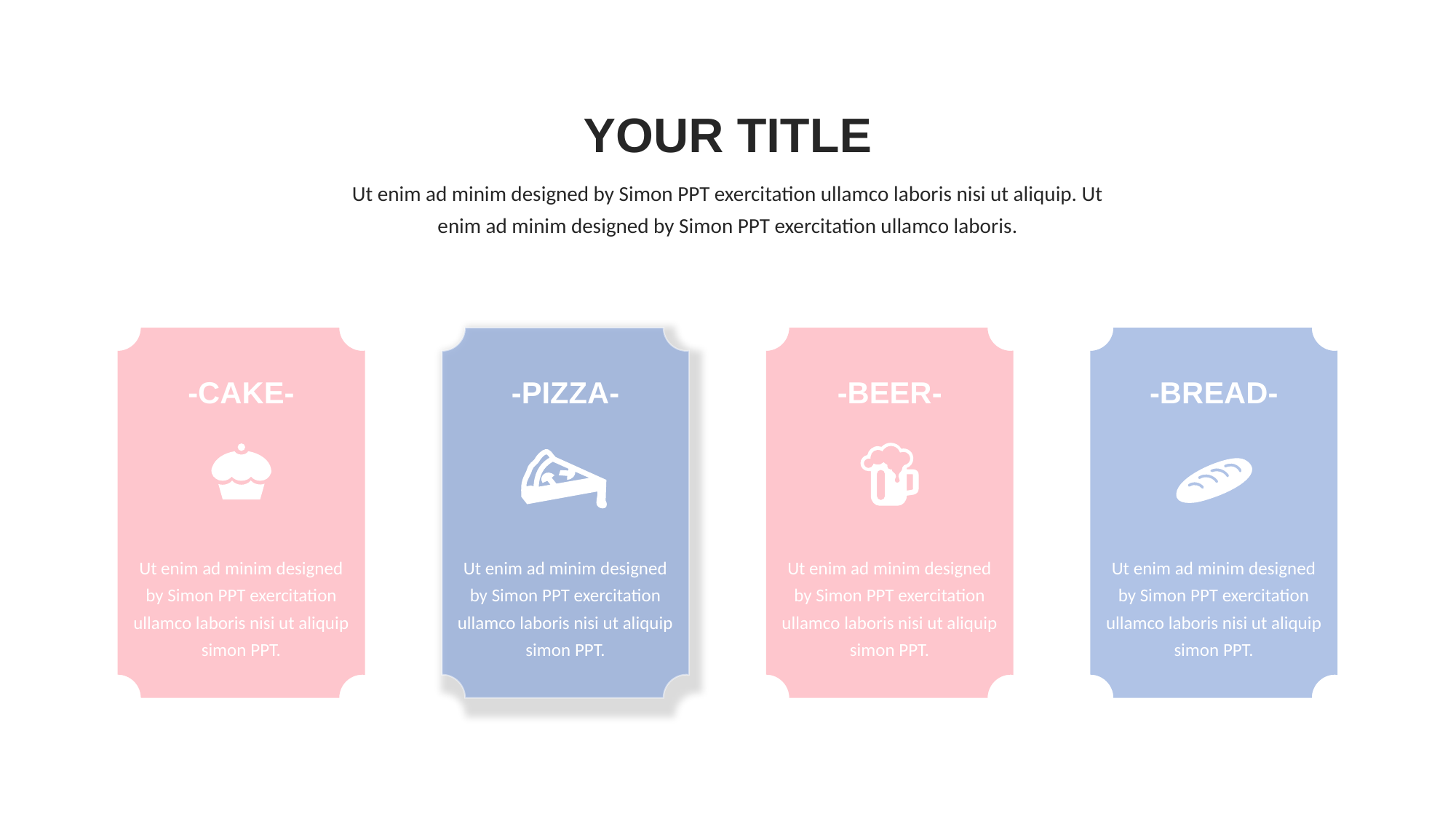

YOUR TITLE
Ut enim ad minim designed by Simon PPT exercitation ullamco laboris nisi ut aliquip. Ut enim ad minim designed by Simon PPT exercitation ullamco laboris.

-CAKE-
-PIZZA-
-BEER-
-BREAD-

Ut enim ad minim designed by Simon PPT exercitation ullamco laboris nisi ut aliquip simon PPT.
Ut enim ad minim designed by Simon PPT exercitation ullamco laboris nisi ut aliquip simon PPT.
Ut enim ad minim designed by Simon PPT exercitation ullamco laboris nisi ut aliquip simon PPT.
Ut enim ad minim designed by Simon PPT exercitation ullamco laboris nisi ut aliquip simon PPT.